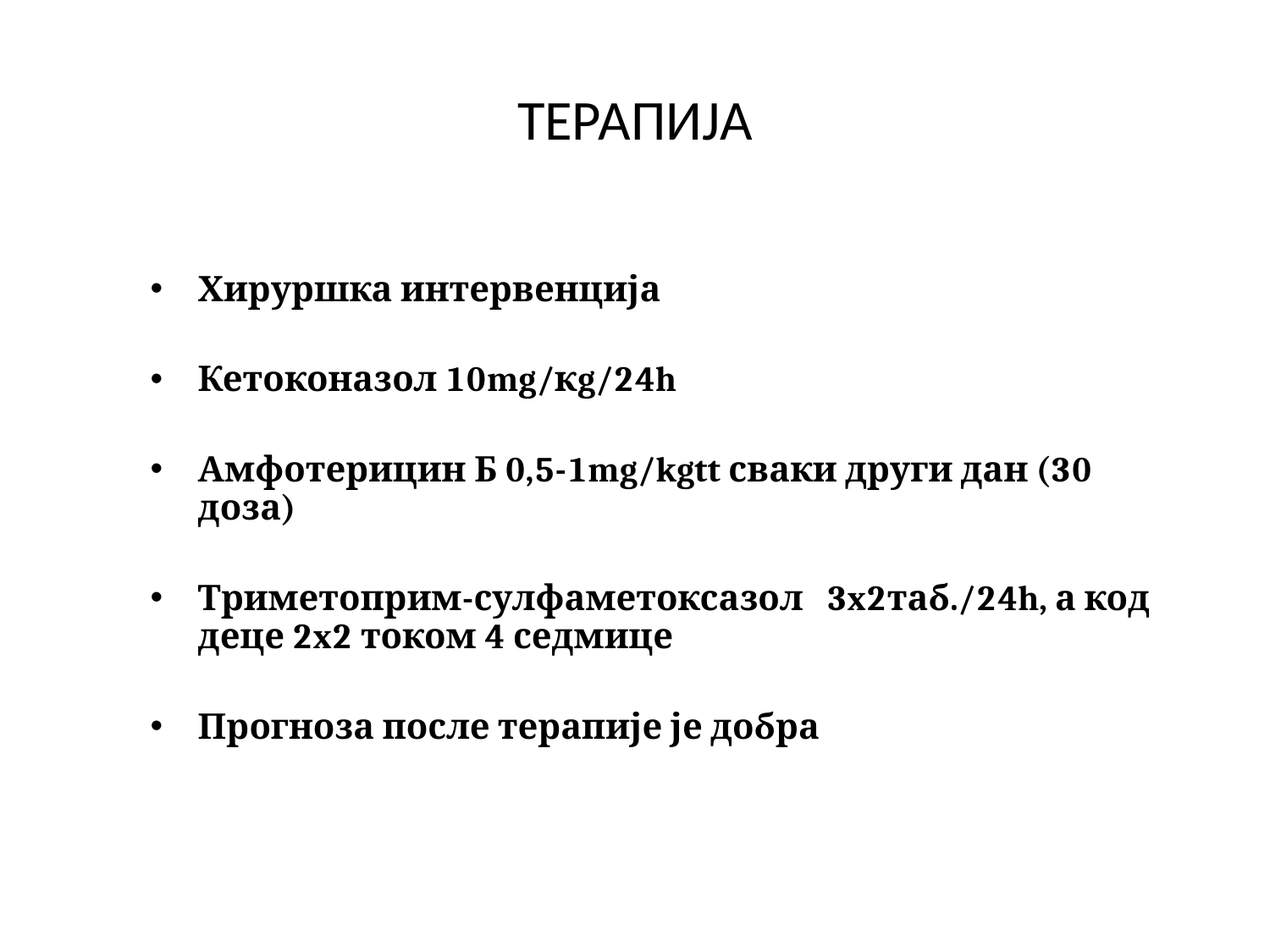

# ТЕРАПИЈА
Хируршка интервенција

Кетоконазол 10mg/кg/24h

Амфотерицин Б 0,5-1mg/kgtt сваки други дан (30 доза)

Триметоприм-сулфаметоксазол   3x2таб./24h, а код деце 2x2 током 4 седмице

Прогноза после терапије је добра